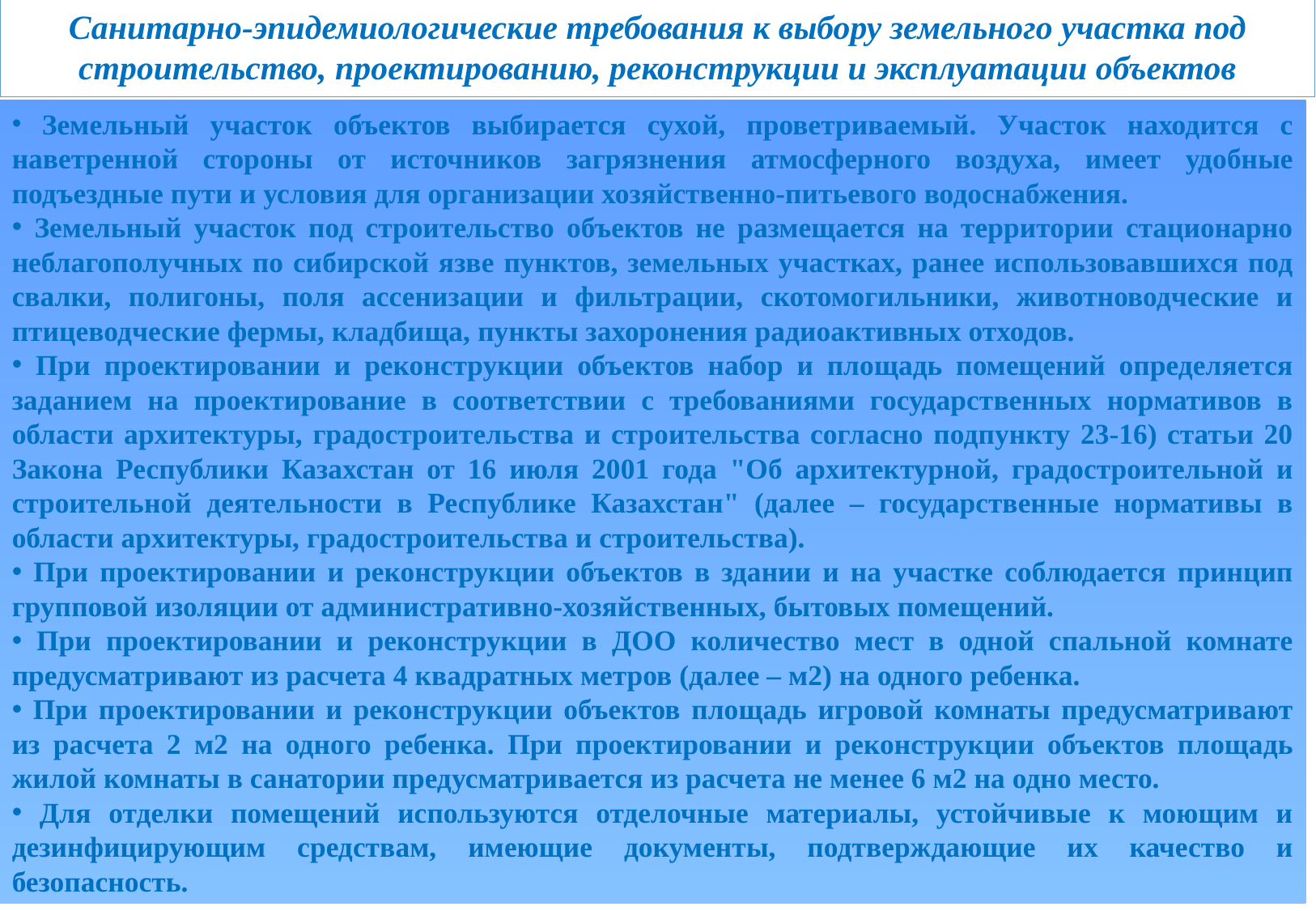

Санитарно-эпидемиологические требования к выбору земельного участка под
строительство, проектированию, реконструкции и эксплуатации объектов
 Земельный участок объектов выбирается сухой, проветриваемый. Участок находится с наветренной стороны от источников загрязнения атмосферного воздуха, имеет удобные подъездные пути и условия для организации хозяйственно-питьевого водоснабжения.
 Земельный участок под строительство объектов не размещается на территории стационарно неблагополучных по сибирской язве пунктов, земельных участках, ранее использовавшихся под свалки, полигоны, поля ассенизации и фильтрации, скотомогильники, животноводческие и птицеводческие фермы, кладбища, пункты захоронения радиоактивных отходов.
 При проектировании и реконструкции объектов набор и площадь помещений определяется заданием на проектирование в соответствии с требованиями государственных нормативов в области архитектуры, градостроительства и строительства согласно подпункту 23-16) статьи 20 Закона Республики Казахстан от 16 июля 2001 года "Об архитектурной, градостроительной и строительной деятельности в Республике Казахстан" (далее – государственные нормативы в области архитектуры, градостроительства и строительства).
 При проектировании и реконструкции объектов в здании и на участке соблюдается принцип групповой изоляции от административно-хозяйственных, бытовых помещений.
 При проектировании и реконструкции в ДОО количество мест в одной спальной комнате предусматривают из расчета 4 квадратных метров (далее – м2) на одного ребенка.
 При проектировании и реконструкции объектов площадь игровой комнаты предусматривают из расчета 2 м2 на одного ребенка. При проектировании и реконструкции объектов площадь жилой комнаты в санатории предусматривается из расчета не менее 6 м2 на одно место.
 Для отделки помещений используются отделочные материалы, устойчивые к моющим и дезинфицирующим средствам, имеющие документы, подтверждающие их качество и безопасность.
д
д
3